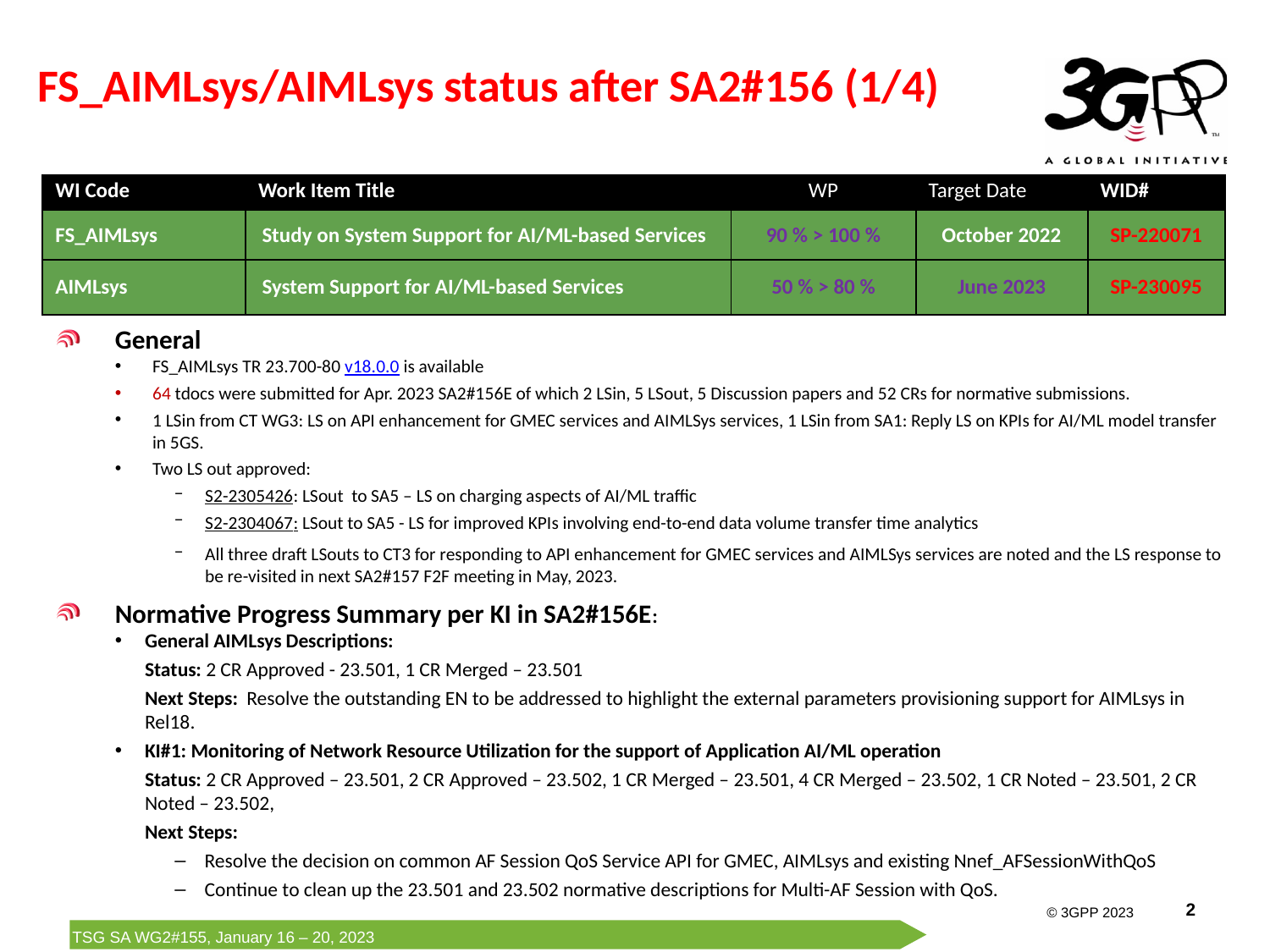

# FS_AIMLsys/AIMLsys status after SA2#156 (1/4)
| WI Code | Work Item Title | WP | Target Date | WID# |
| --- | --- | --- | --- | --- |
| FS\_AIMLsys | Study on System Support for AI/ML-based Services | 90 % > 100 % | October 2022 | SP-220071 |
| AIMLsys | System Support for AI/ML-based Services | 50 % > 80 % | June 2023 | SP-230095 |
General
FS_AIMLsys TR 23.700-80 v18.0.0 is available
64 tdocs were submitted for Apr. 2023 SA2#156E of which 2 LSin, 5 LSout, 5 Discussion papers and 52 CRs for normative submissions.
1 LSin from CT WG3: LS on API enhancement for GMEC services and AIMLSys services, 1 LSin from SA1: Reply LS on KPIs for AI/ML model transfer in 5GS.
Two LS out approved:
S2-2305426: LSout  to SA5 – LS on charging aspects of AI/ML traffic
S2-2304067: LSout to SA5 - LS for improved KPIs involving end-to-end data volume transfer time analytics
All three draft LSouts to CT3 for responding to API enhancement for GMEC services and AIMLSys services are noted and the LS response to be re-visited in next SA2#157 F2F meeting in May, 2023.
Normative Progress Summary per KI in SA2#156E:
General AIMLsys Descriptions:
Status: 2 CR Approved - 23.501, 1 CR Merged – 23.501
Next Steps:  Resolve the outstanding EN to be addressed to highlight the external parameters provisioning support for AIMLsys in Rel18.
KI#1: Monitoring of Network Resource Utilization for the support of Application AI/ML operation
Status: 2 CR Approved – 23.501, 2 CR Approved – 23.502, 1 CR Merged – 23.501, 4 CR Merged – 23.502, 1 CR Noted – 23.501, 2 CR Noted – 23.502,
Next Steps:
Resolve the decision on common AF Session QoS Service API for GMEC, AIMLsys and existing Nnef_AFSessionWithQoS
Continue to clean up the 23.501 and 23.502 normative descriptions for Multi-AF Session with QoS.